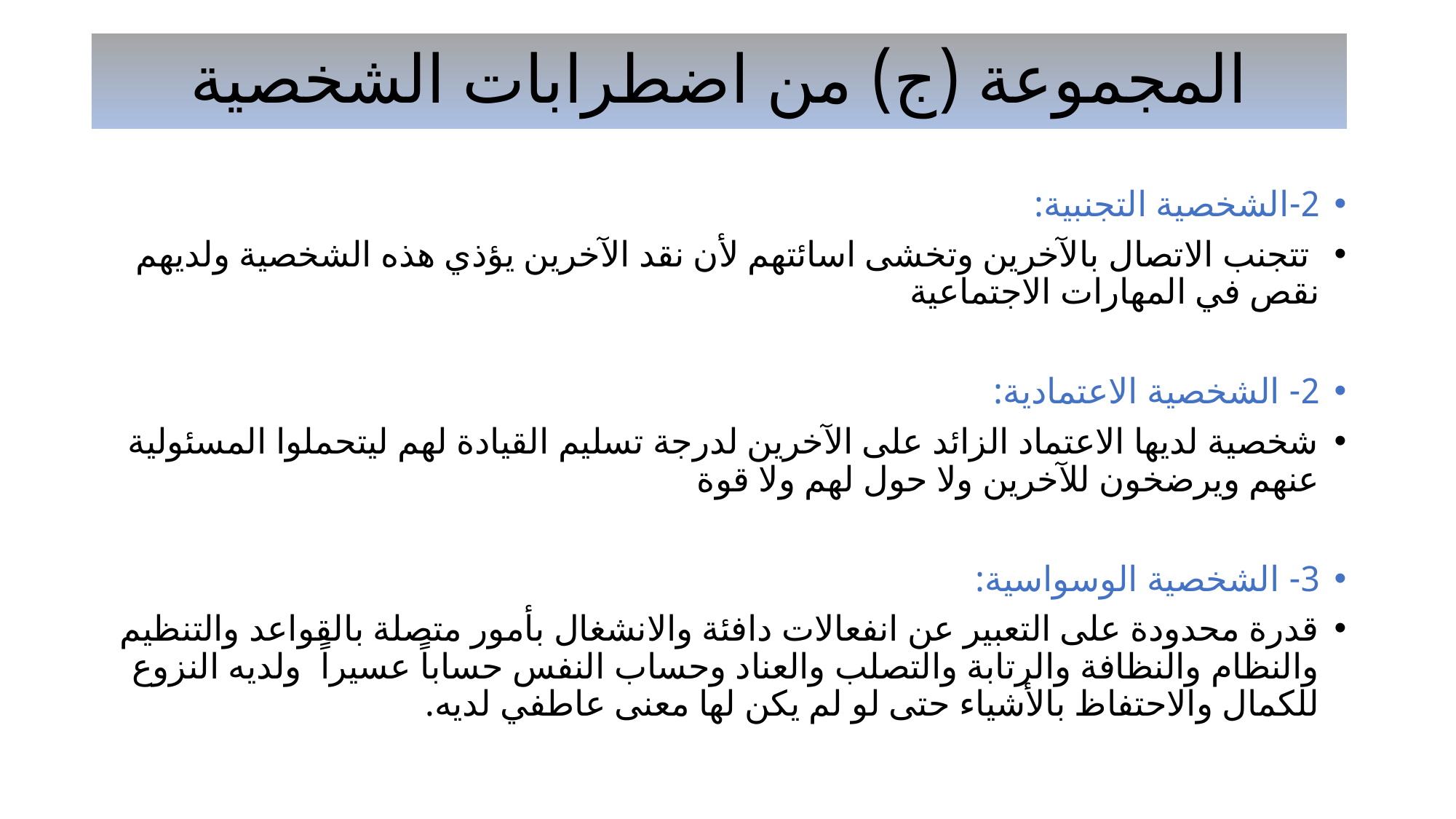

# المجموعة (ج) من اضطرابات الشخصية
2-الشخصية التجنبية:
 تتجنب الاتصال بالآخرين وتخشى اسائتهم لأن نقد الآخرين يؤذي هذه الشخصية ولديهم نقص في المهارات الاجتماعية

2- الشخصية الاعتمادية:
شخصية لديها الاعتماد الزائد على الآخرين لدرجة تسليم القيادة لهم ليتحملوا المسئولية عنهم ويرضخون للآخرين ولا حول لهم ولا قوة

3- الشخصية الوسواسية:
قدرة محدودة على التعبير عن انفعالات دافئة والانشغال بأمور متصلة بالقواعد والتنظيم والنظام والنظافة والرتابة والتصلب والعناد وحساب النفس حساباً عسيراً  ولديه النزوع للكمال والاحتفاظ بالأشياء حتى لو لم يكن لها معنى عاطفي لديه.